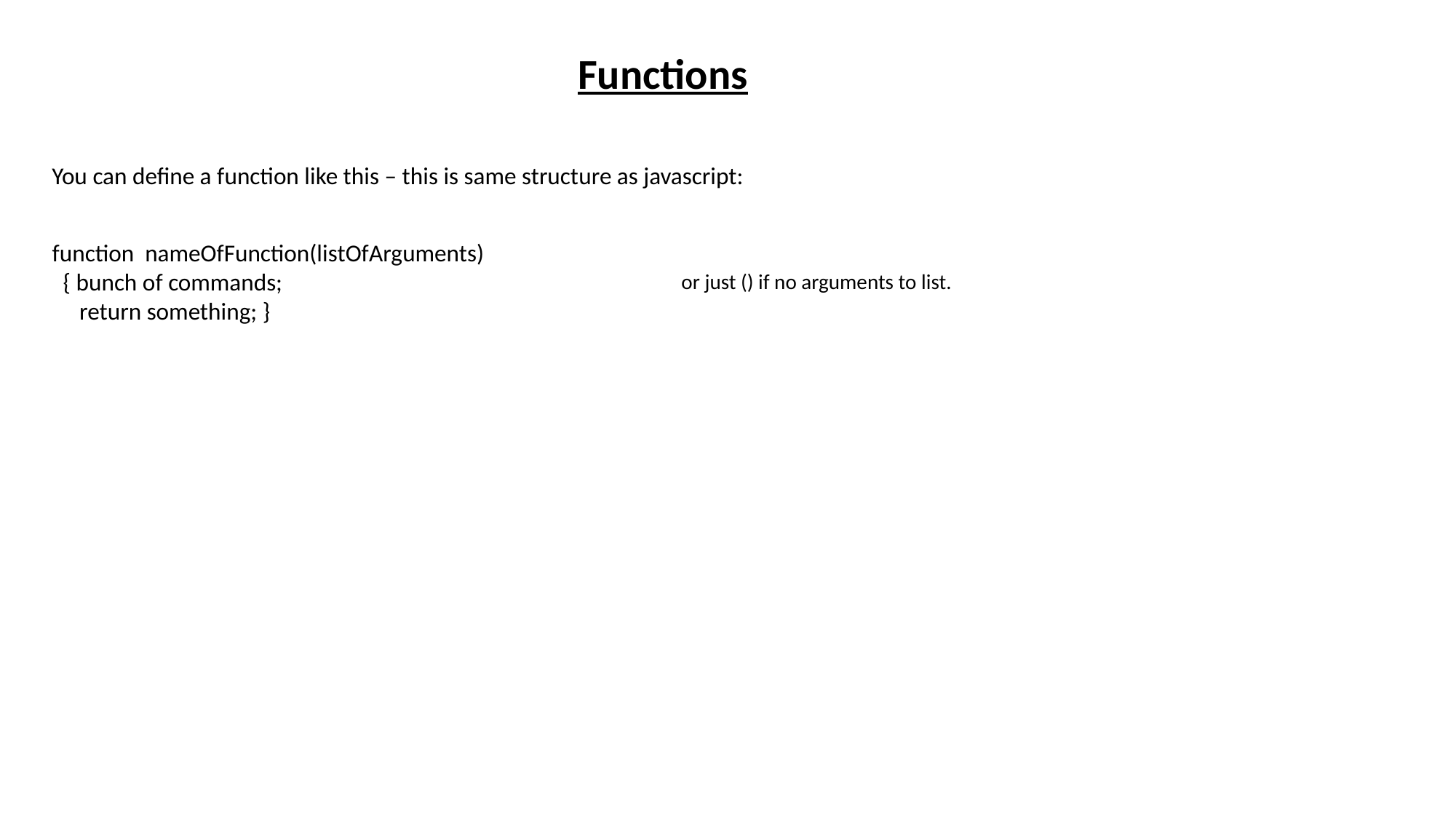

Functions
You can define a function like this – this is same structure as javascript:
function  nameOfFunction(listOfArguments)
  { bunch of commands;
     return something; }
or just () if no arguments to list.